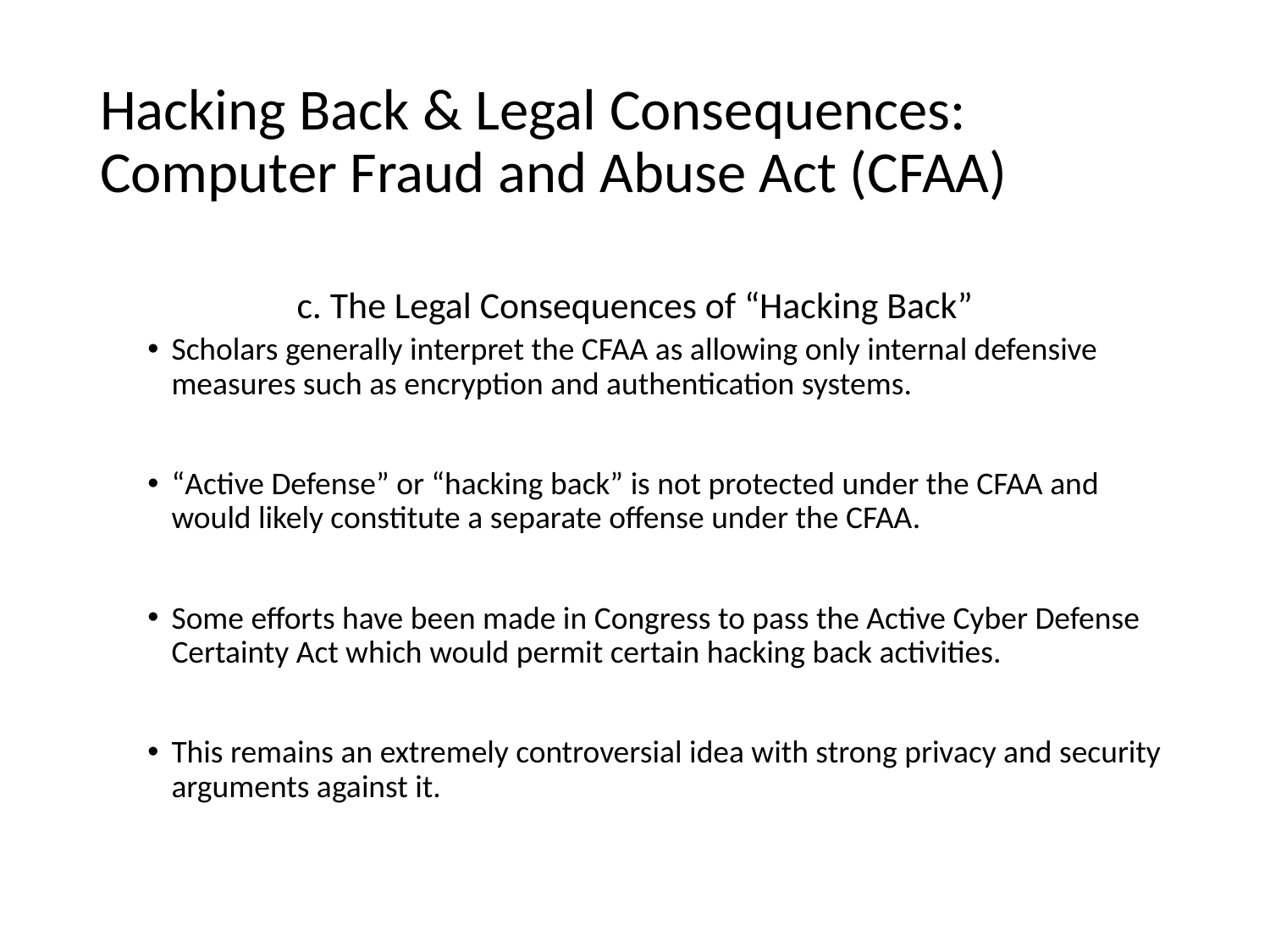

# Hacking Back & Legal Consequences: Computer Fraud and Abuse Act (CFAA)
c. The Legal Consequences of “Hacking Back”
Scholars generally interpret the CFAA as allowing only internal defensive measures such as encryption and authentication systems.

“Active Defense” or “hacking back” is not protected under the CFAA and would likely constitute a separate offense under the CFAA.

Some efforts have been made in Congress to pass the Active Cyber Defense Certainty Act which would permit certain hacking back activities.

This remains an extremely controversial idea with strong privacy and security arguments against it.